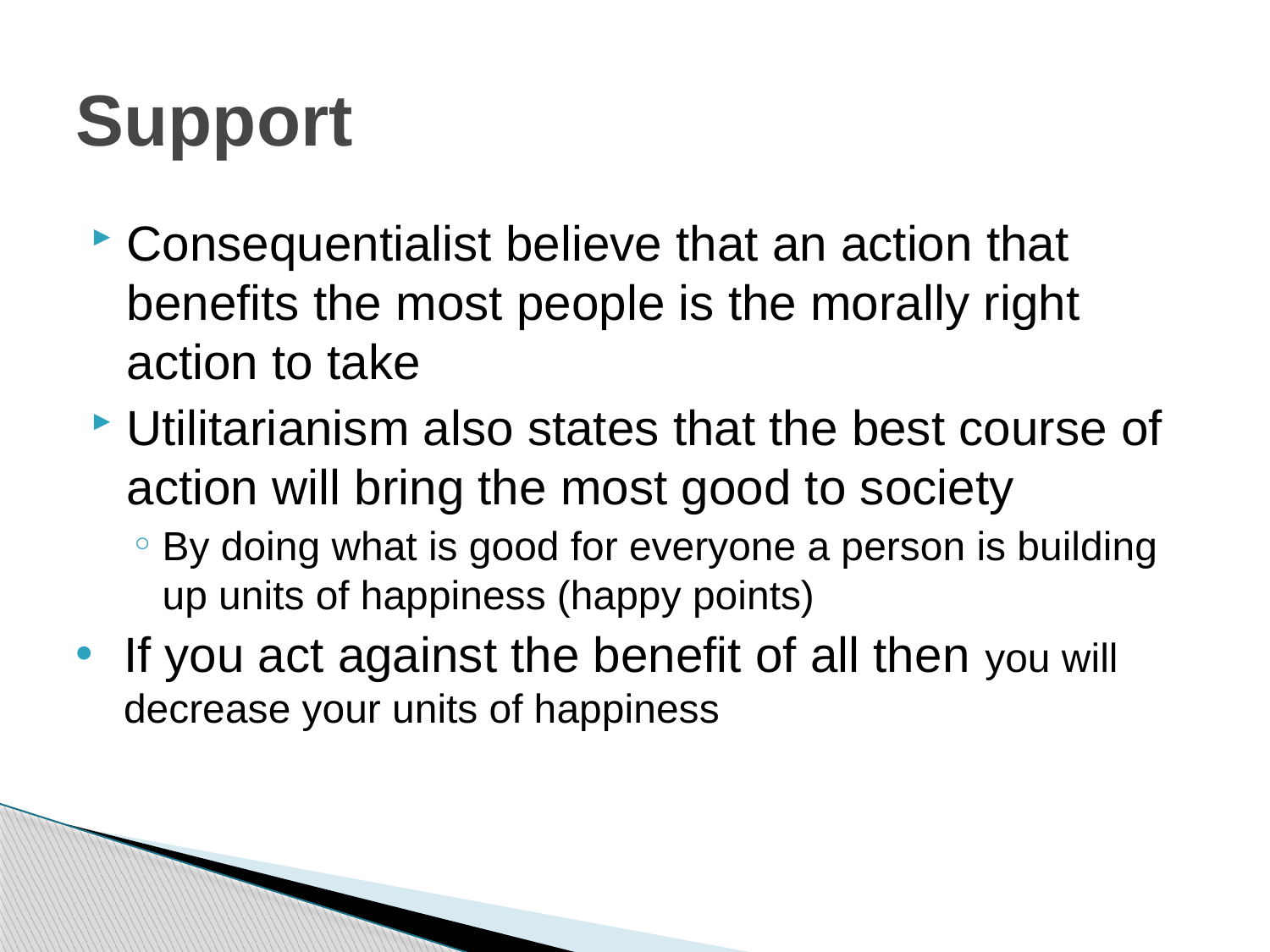

# Support
Consequentialist believe that an action that benefits the most people is the morally right action to take
Utilitarianism also states that the best course of action will bring the most good to society
By doing what is good for everyone a person is building up units of happiness (happy points)
If you act against the benefit of all then you will decrease your units of happiness